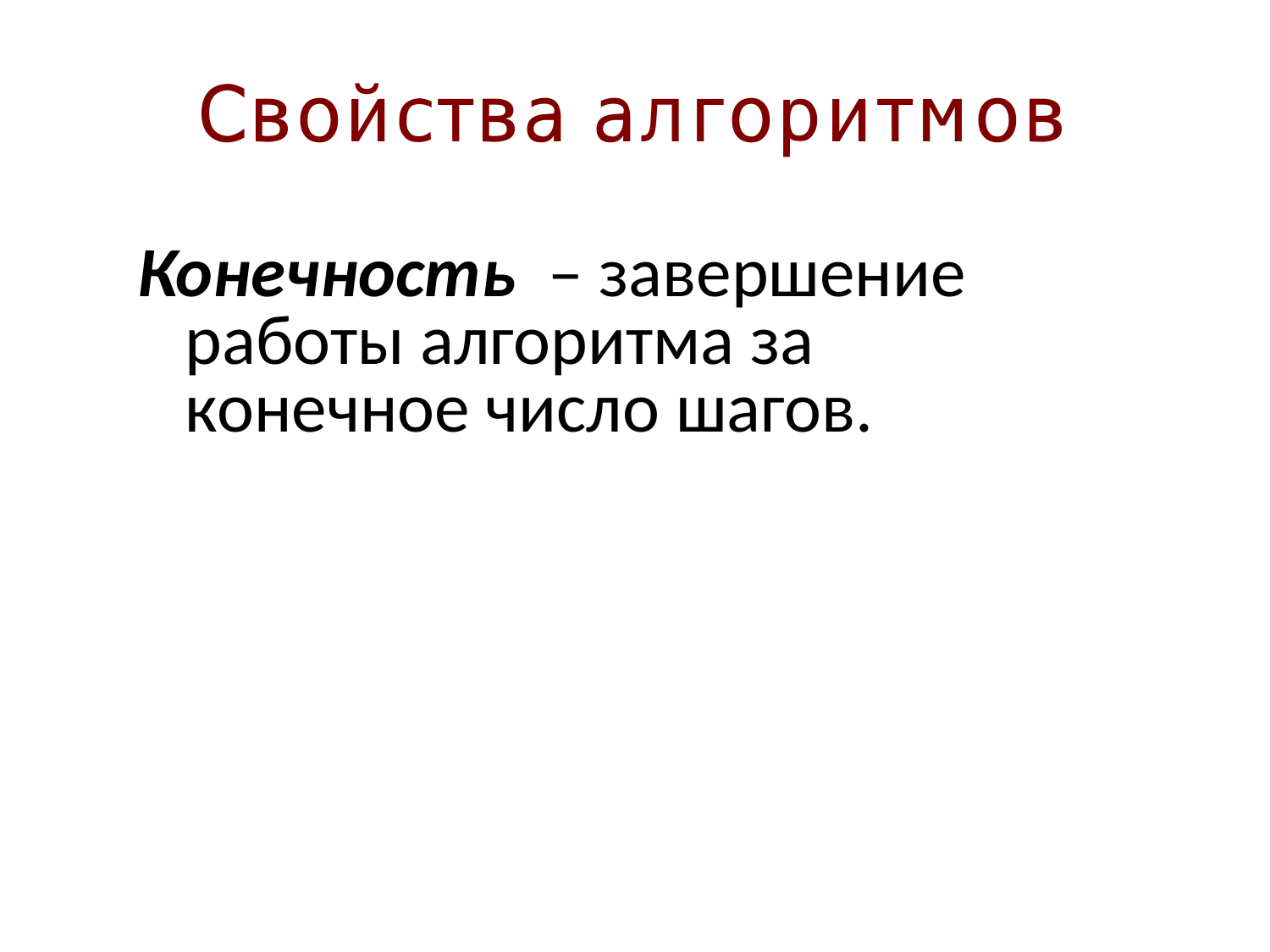

#
Свойства алгоритмов
Конечность  – завершение работы алгоритма за конечное число шагов.